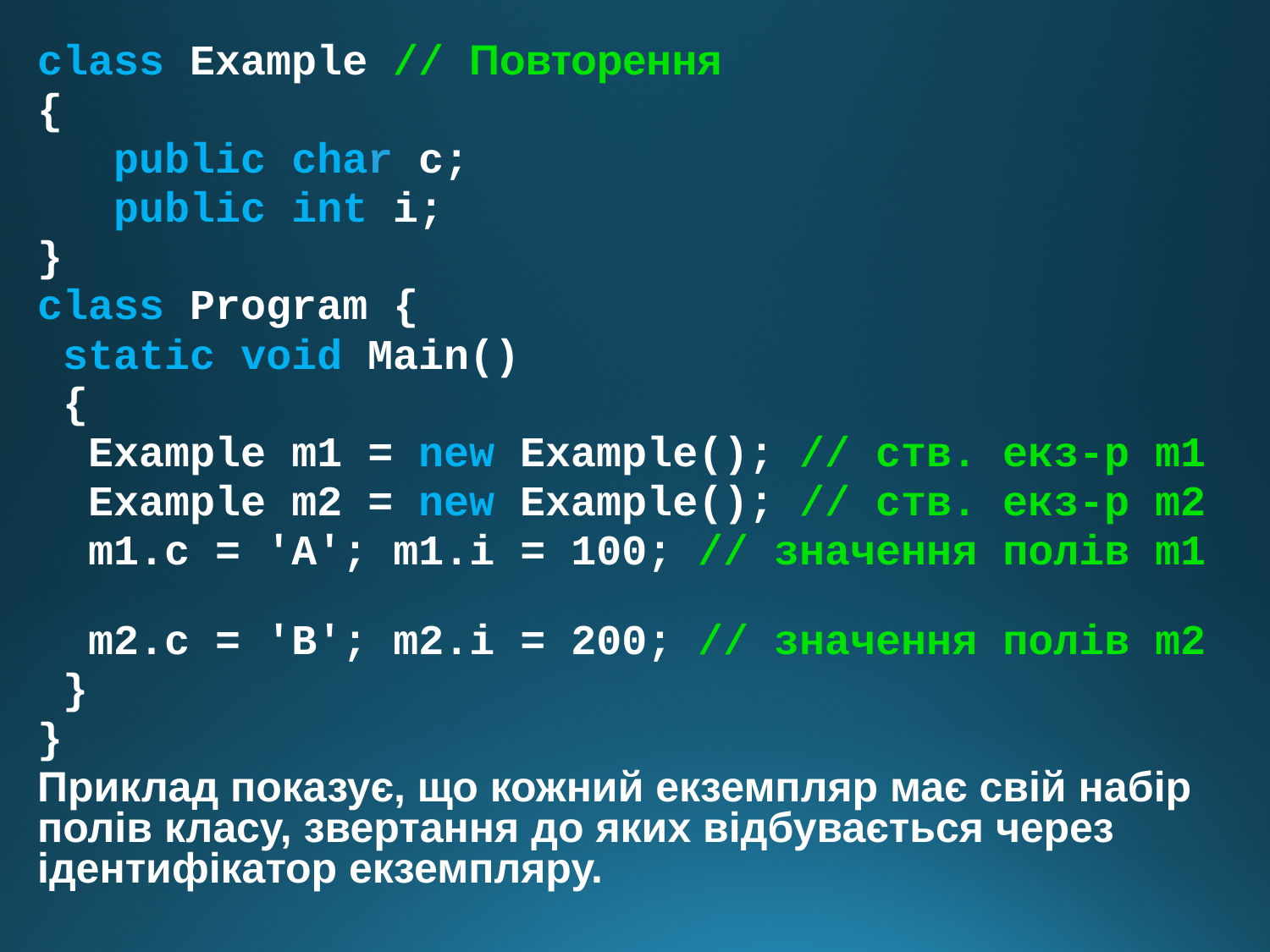

class Example // Повторення
{
   public char c;
   public int i;
}
class Program {
 static void Main()
 {
  Example m1 = new Example(); // ств. екз-р m1
  Example m2 = new Example(); // ств. екз-р m2
  m1.c = 'A'; m1.i = 100; // значення полів m1
  m2.c = 'B'; m2.i = 200; // значення полів m2
 }
}
Приклад показує, що кожний екземпляр має свій набір полів класу, звертання до яких відбувається через ідентифікатор екземпляру.